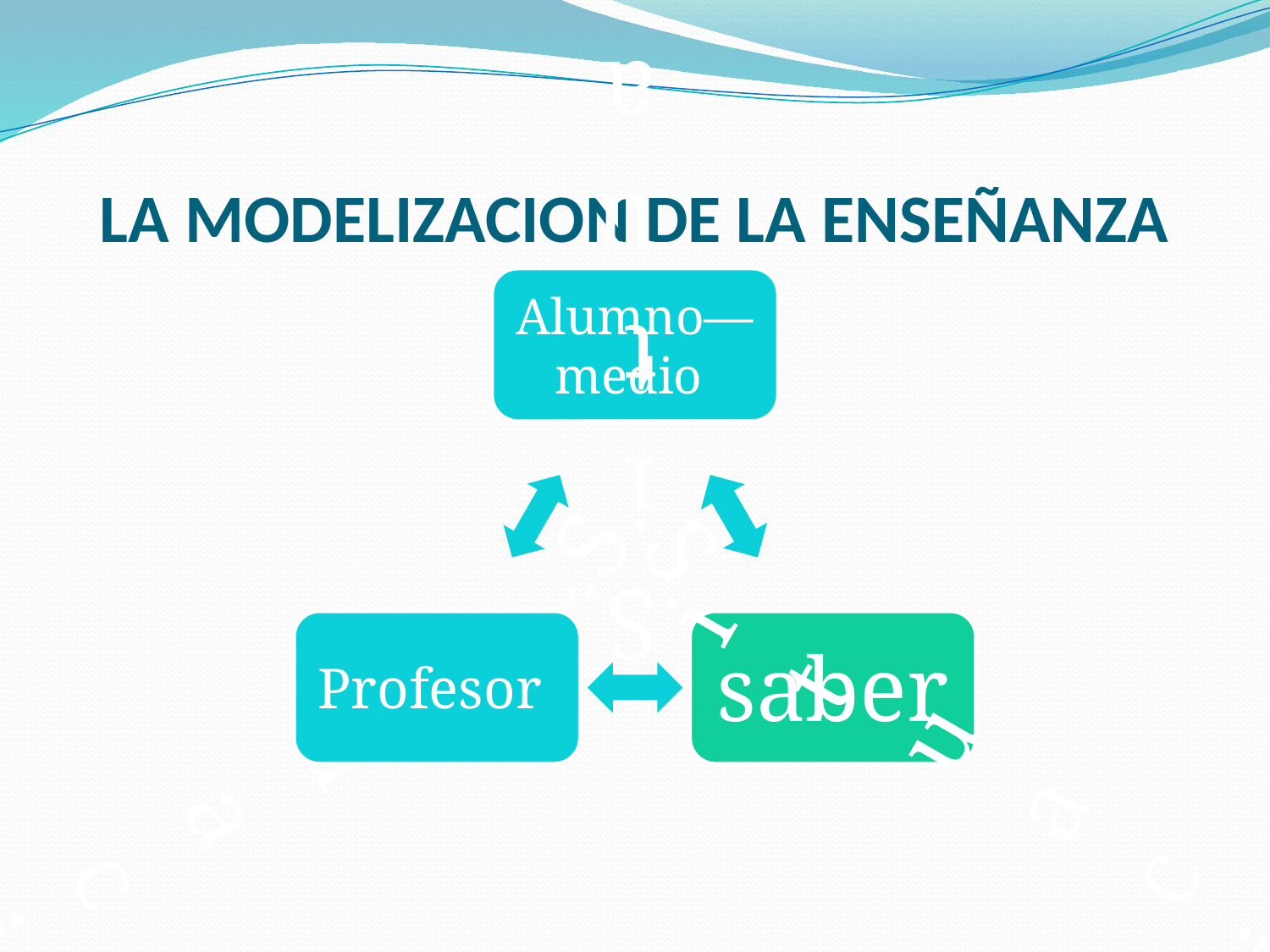

# LA MODELIZACION DE LA ENSEÑANZA
Alumno—medio
saber
Profesor